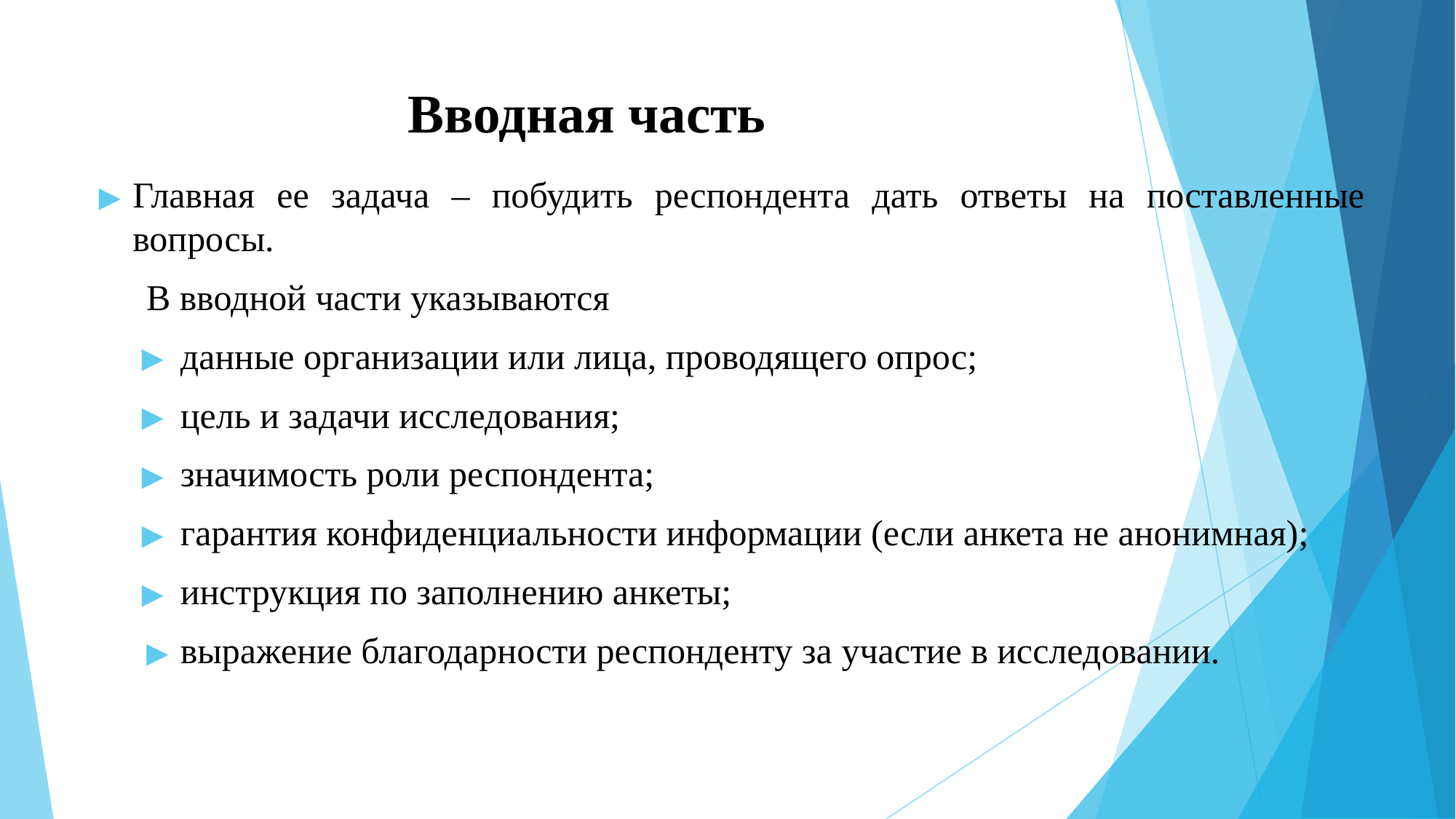

# Вводная часть
Главная ее задача – побудить респондента дать ответы на поставленные вопросы.
В вводной части указываются
данные организации или лица, проводящего опрос;
цель и задачи исследования;
значимость роли респондента;
гарантия конфиденциальности информации (если анкета не анонимная);
инструкция по заполнению анкеты;
выражение благодарности респонденту за участие в исследовании.